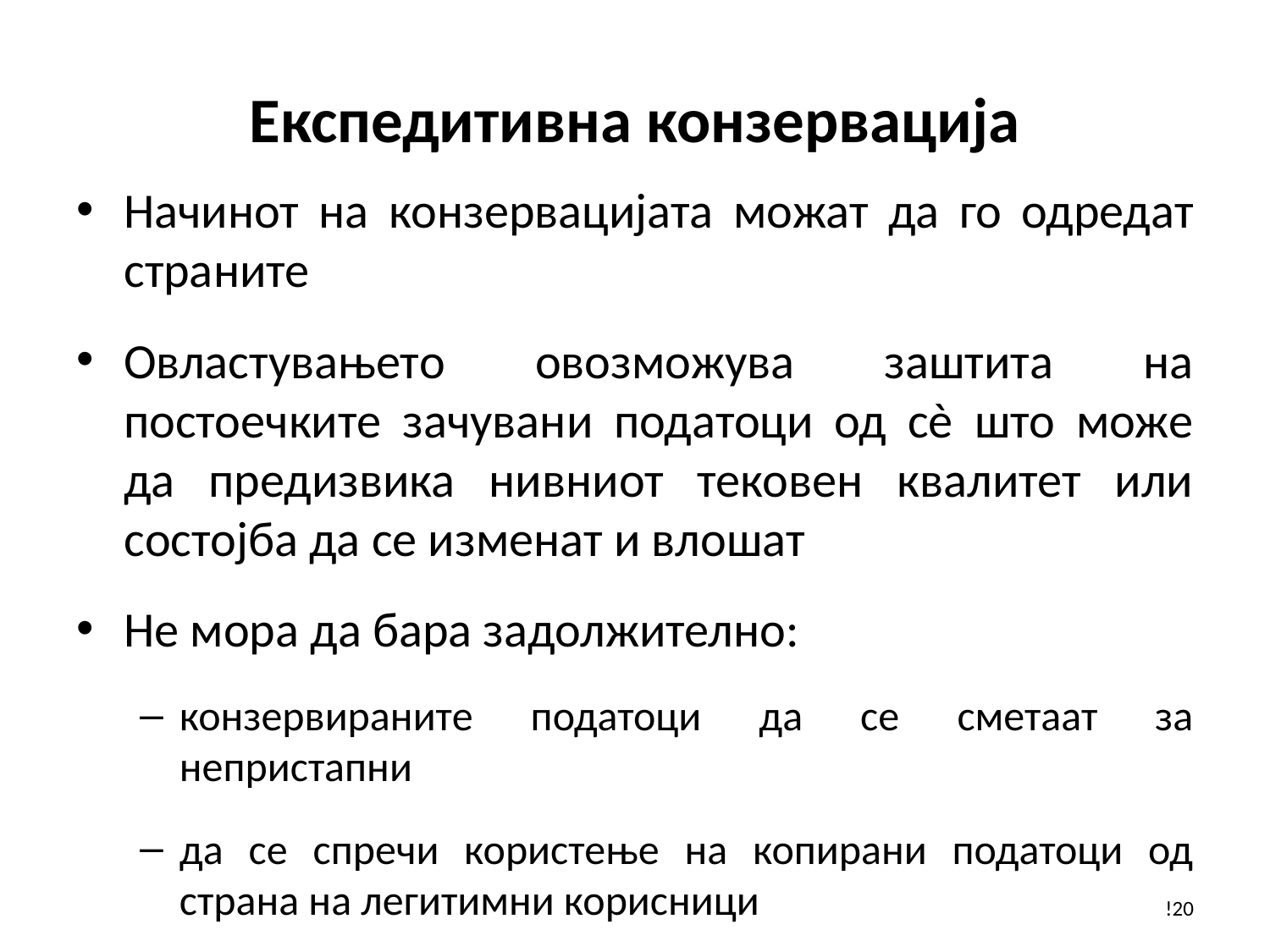

# Експедитивна конзервација
Начинот на конзервацијата можат да го одредат страните
Овластувањето овозможува заштита на постоечките зачувани податоци од сè што може да предизвика нивниот тековен квалитет или состојба да се изменат и влошат
Не мора да бара задолжително:
конзервираните податоци да се сметаат за непристапни
да се спречи користење на копирани податоци од страна на легитимни корисници

!20